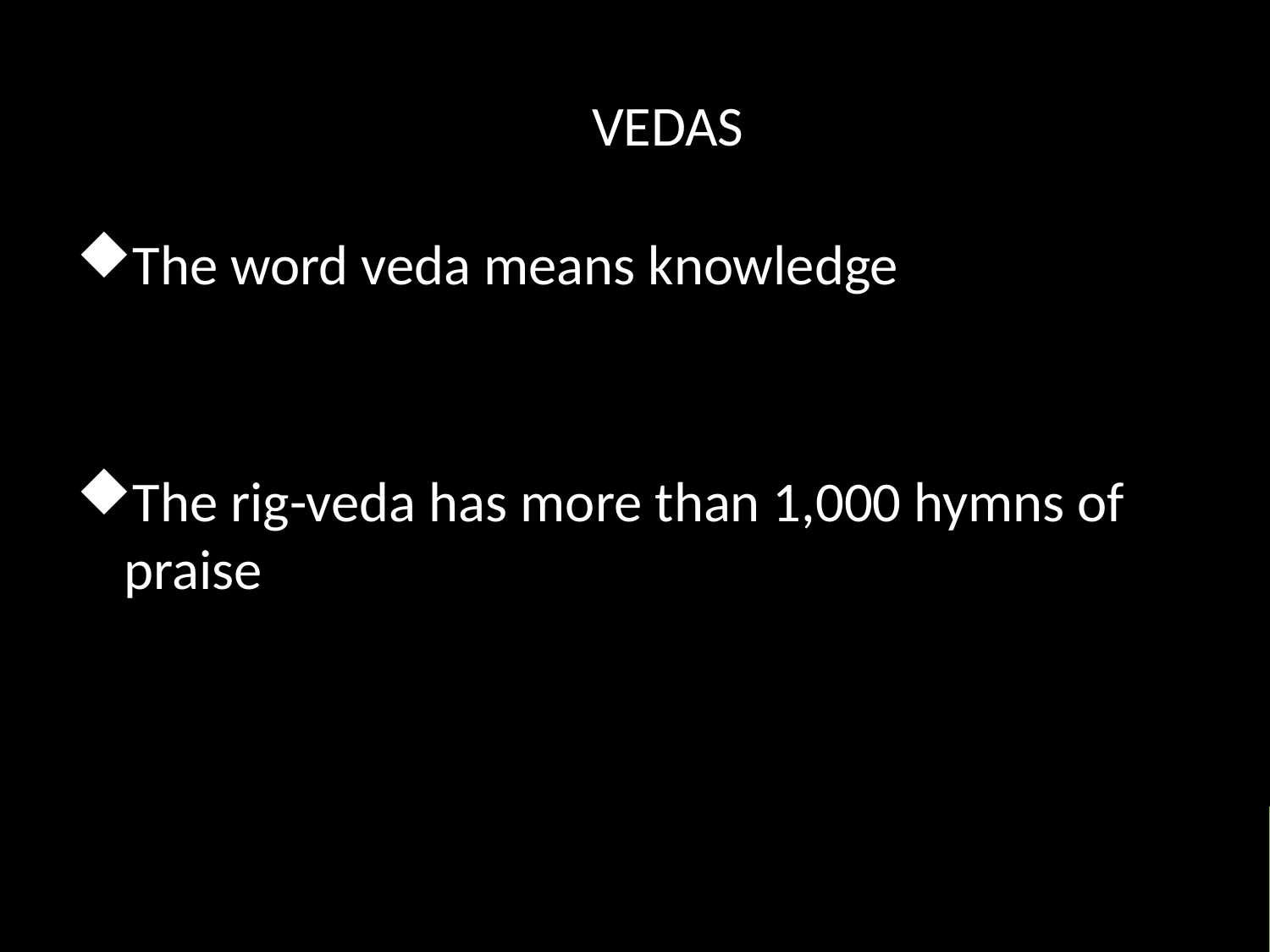

#
VEDAS
The word veda means knowledge

The rig-veda has more than 1,000 hymns of praise